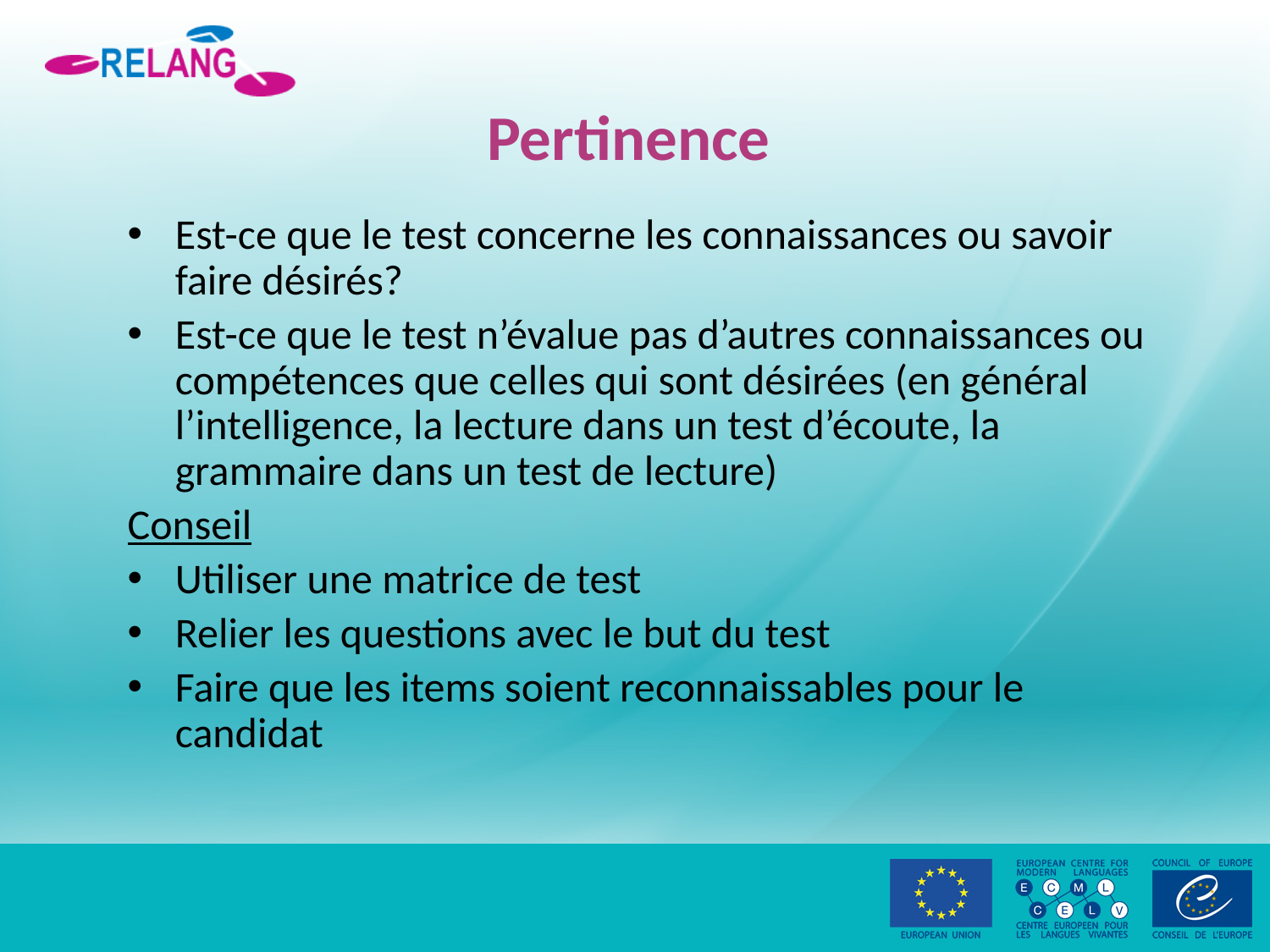

# Pertinence
Est-ce que le test concerne les connaissances ou savoir faire désirés?
Est-ce que le test n’évalue pas d’autres connaissances ou compétences que celles qui sont désirées (en général l’intelligence, la lecture dans un test d’écoute, la grammaire dans un test de lecture)
Conseil
Utiliser une matrice de test
Relier les questions avec le but du test
Faire que les items soient reconnaissables pour le candidat